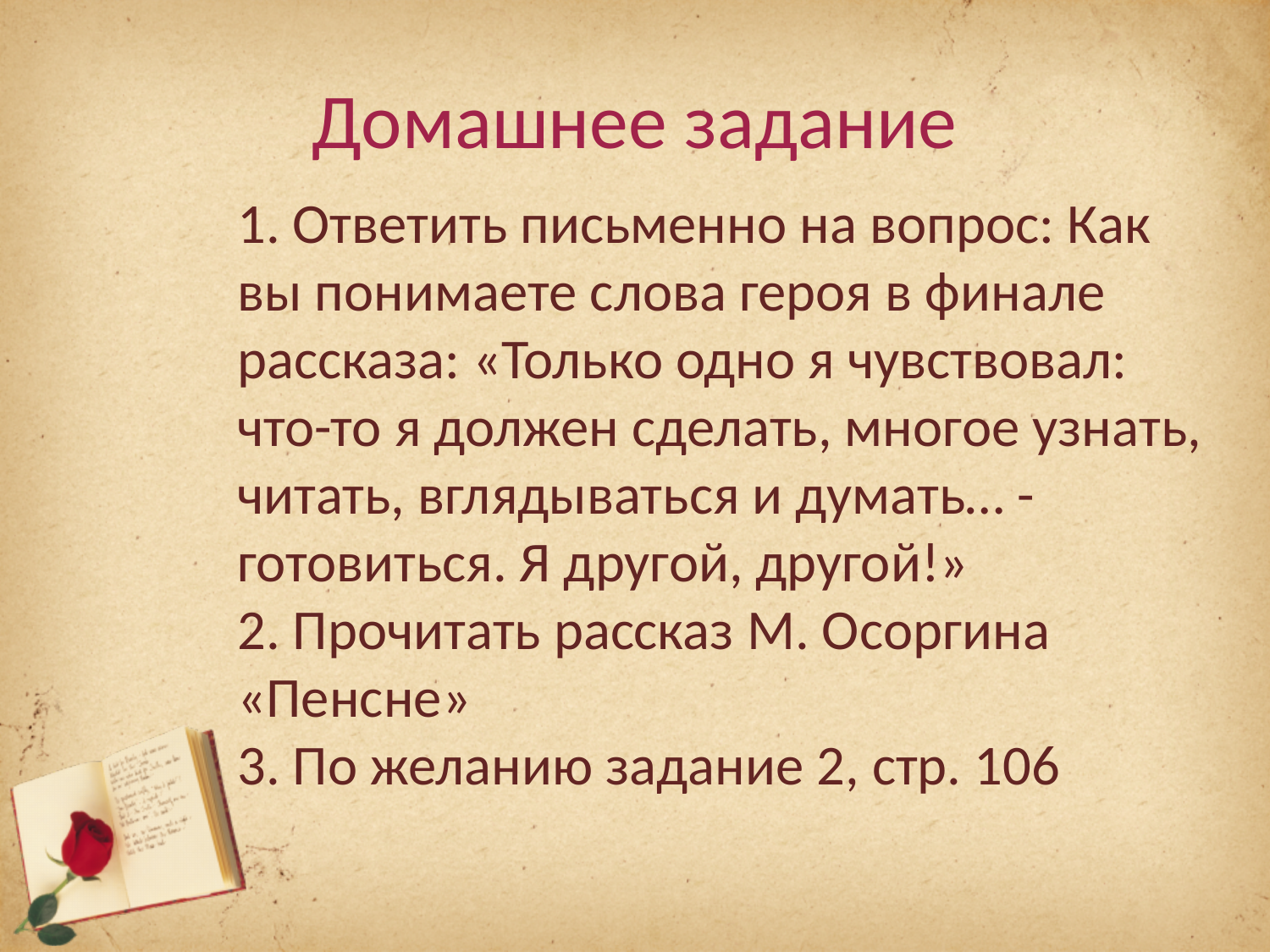

# Домашнее задание
1. Ответить письменно на вопрос: Как вы понимаете слова героя в финале рассказа: «Только одно я чувствовал: что-то я должен сделать, многое узнать, читать, вглядываться и думать… - готовиться. Я другой, другой!»
2. Прочитать рассказ М. Осоргина «Пенсне»
3. По желанию задание 2, стр. 106